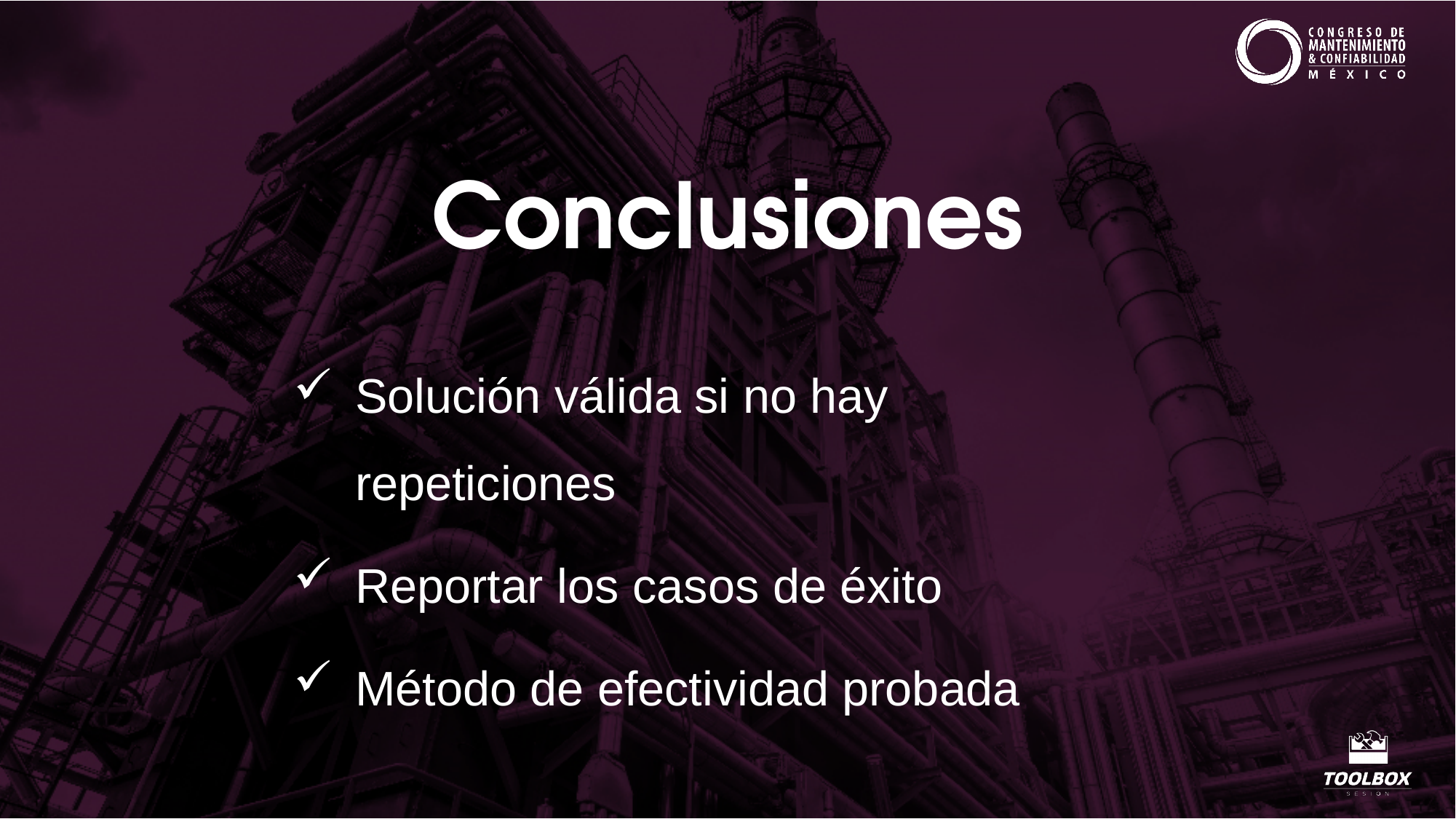

Conclusiones
Solución válida si no hay repeticiones
Reportar los casos de éxito
Método de efectividad probada